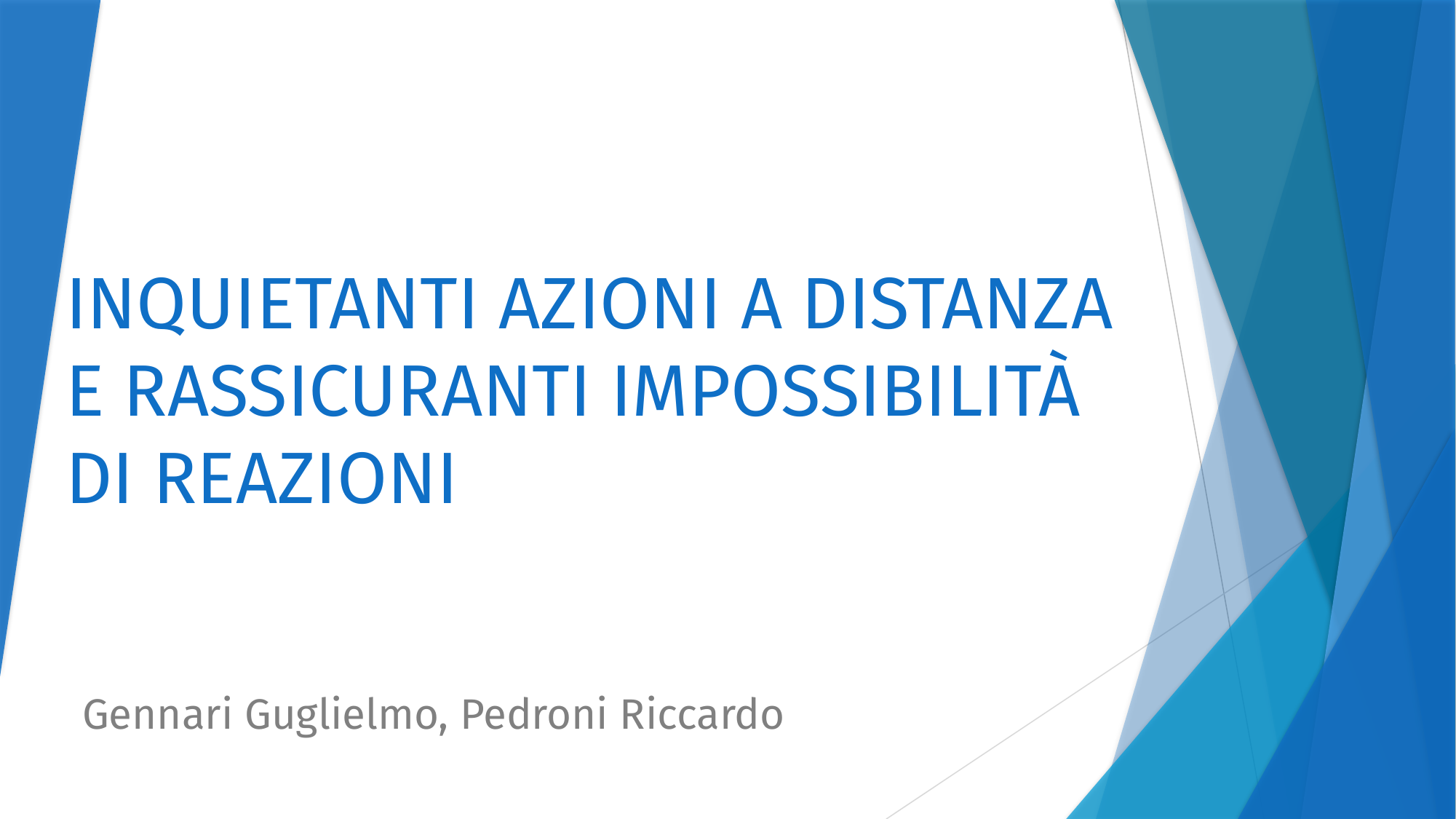

# INQUIETANTI AZIONI A DISTANZA E RASSICURANTI IMPOSSIBILITÀ DI REAZIONI
Gennari Guglielmo, Pedroni Riccardo